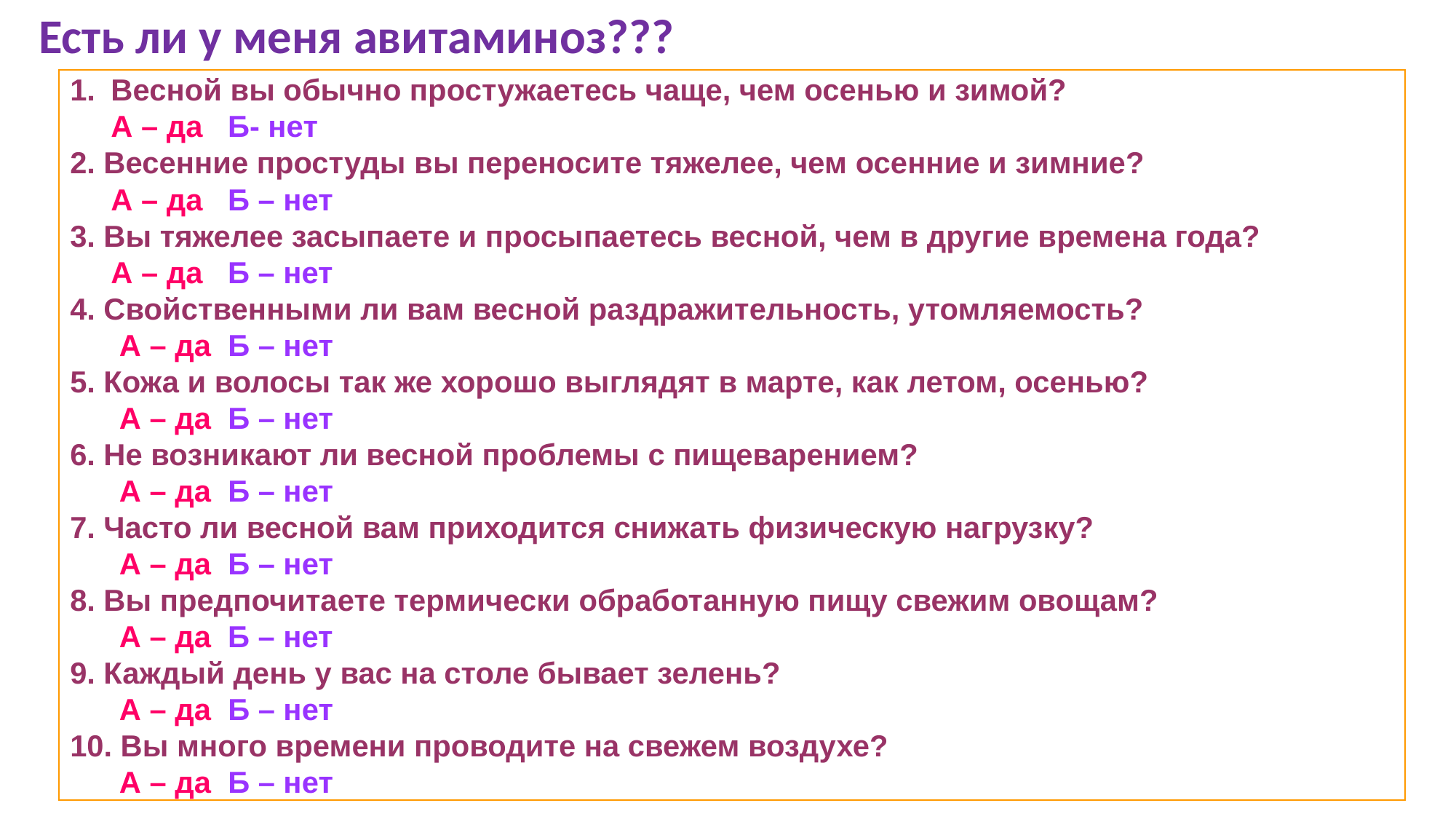

Есть ли у меня авитаминоз???
Весной вы обычно простужаетесь чаще, чем осенью и зимой?
	А – да   Б- нет
2. Весенние простуды вы переносите тяжелее, чем осенние и зимние?
	А – да   Б – нет
3. Вы тяжелее засыпаете и просыпаетесь весной, чем в другие времена года?
	А – да   Б – нет
4. Свойственными ли вам весной раздражительность, утомляемость?
	 А – да  Б – нет
5. Кожа и волосы так же хорошо выглядят в марте, как летом, осенью?
	 А – да  Б – нет
6. Не возникают ли весной проблемы с пищеварением?
	 А – да  Б – нет
7. Часто ли весной вам приходится снижать физическую нагрузку?
	 А – да  Б – нет
8. Вы предпочитаете термически обработанную пищу свежим овощам?
	 А – да  Б – нет
9. Каждый день у вас на столе бывает зелень?
	 А – да  Б – нет
10. Вы много времени проводите на свежем воздухе?
	 А – да  Б – нет